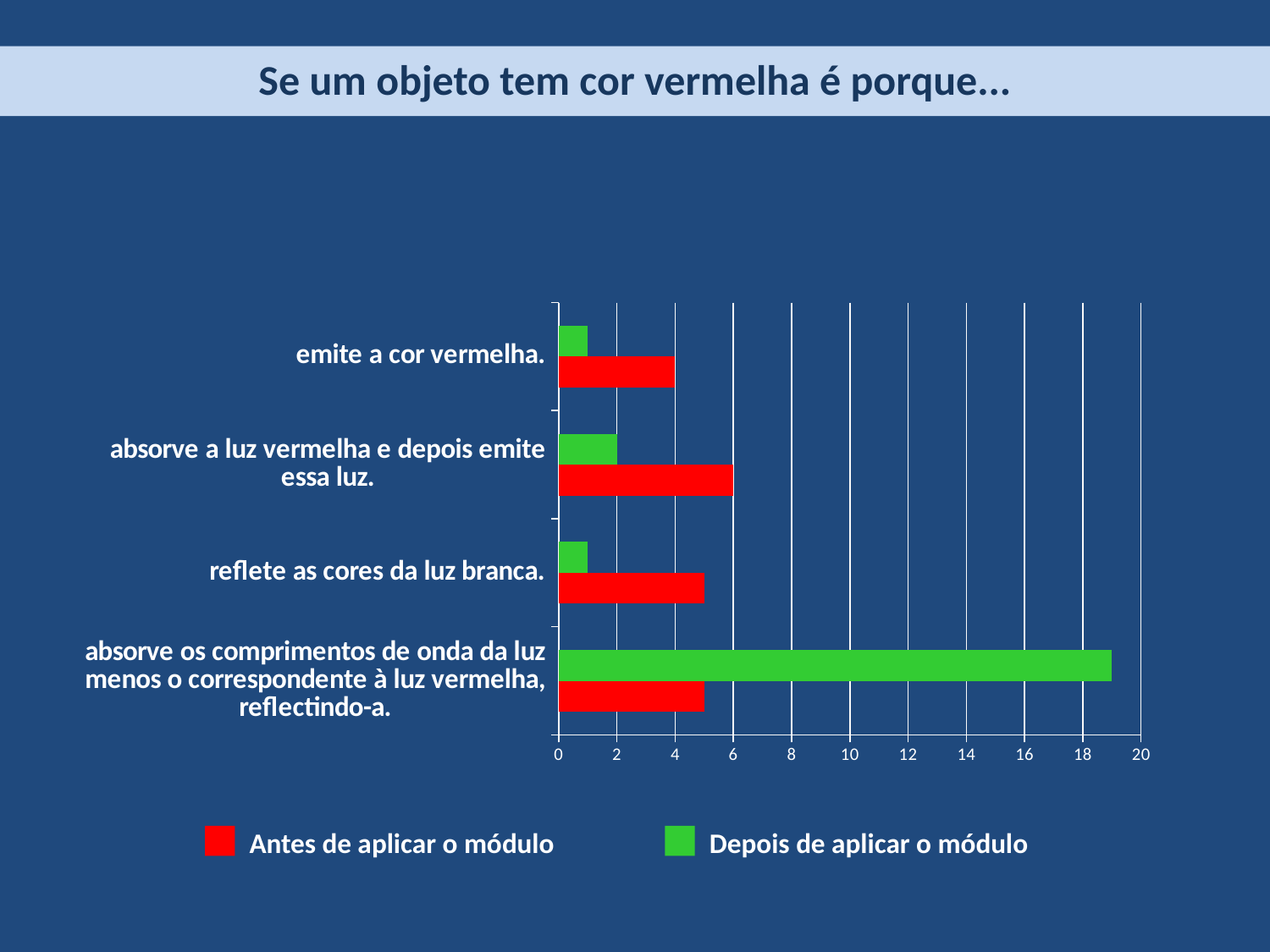

Se um objeto tem cor vermelha é porque...

### Chart

| Category |  |  |
|---|---|---|
| absorve os comprimentos de onda da luz menos o correspondente à luz vermelha, reflectindo-a. | 5.0 | 19.0 |
| reflete as cores da luz branca. | 5.0 | 1.0 |
| absorve a luz vermelha e depois emite essa luz. | 6.0 | 2.0 |
| emite a cor vermelha. | 4.0 | 1.0 |
Antes de aplicar o módulo
Depois de aplicar o módulo